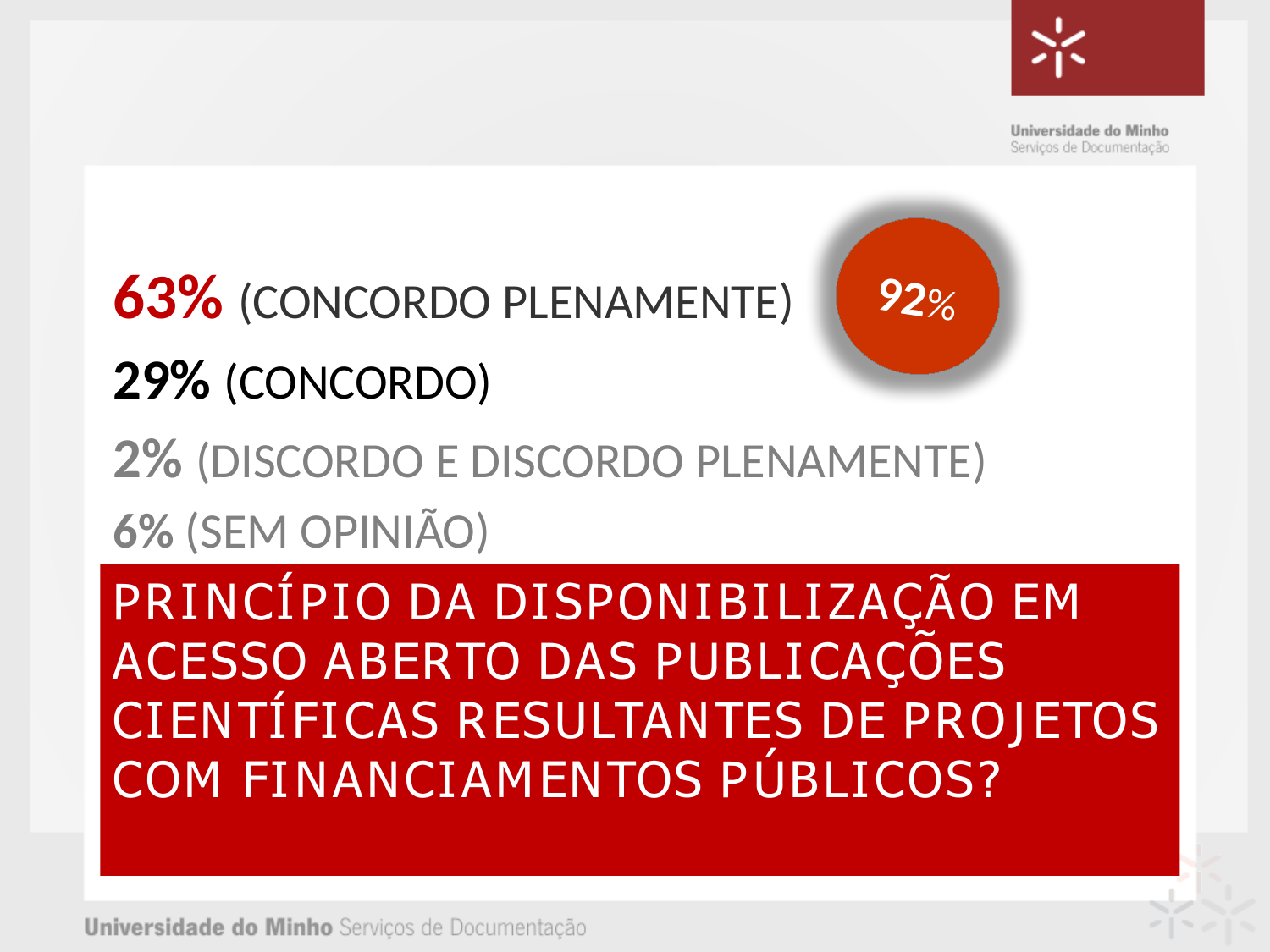

92%
63% (CONCORDO PLENAMENTE)
29% (CONCORDO)
2% (DISCORDO E DISCORDO PLENAMENTE)
6% (SEM OPINIÃO)
# princípio da disponibilização em acesso aberto das publicações científicas resultantes de projetos COM financiaMENTOS públicoS?